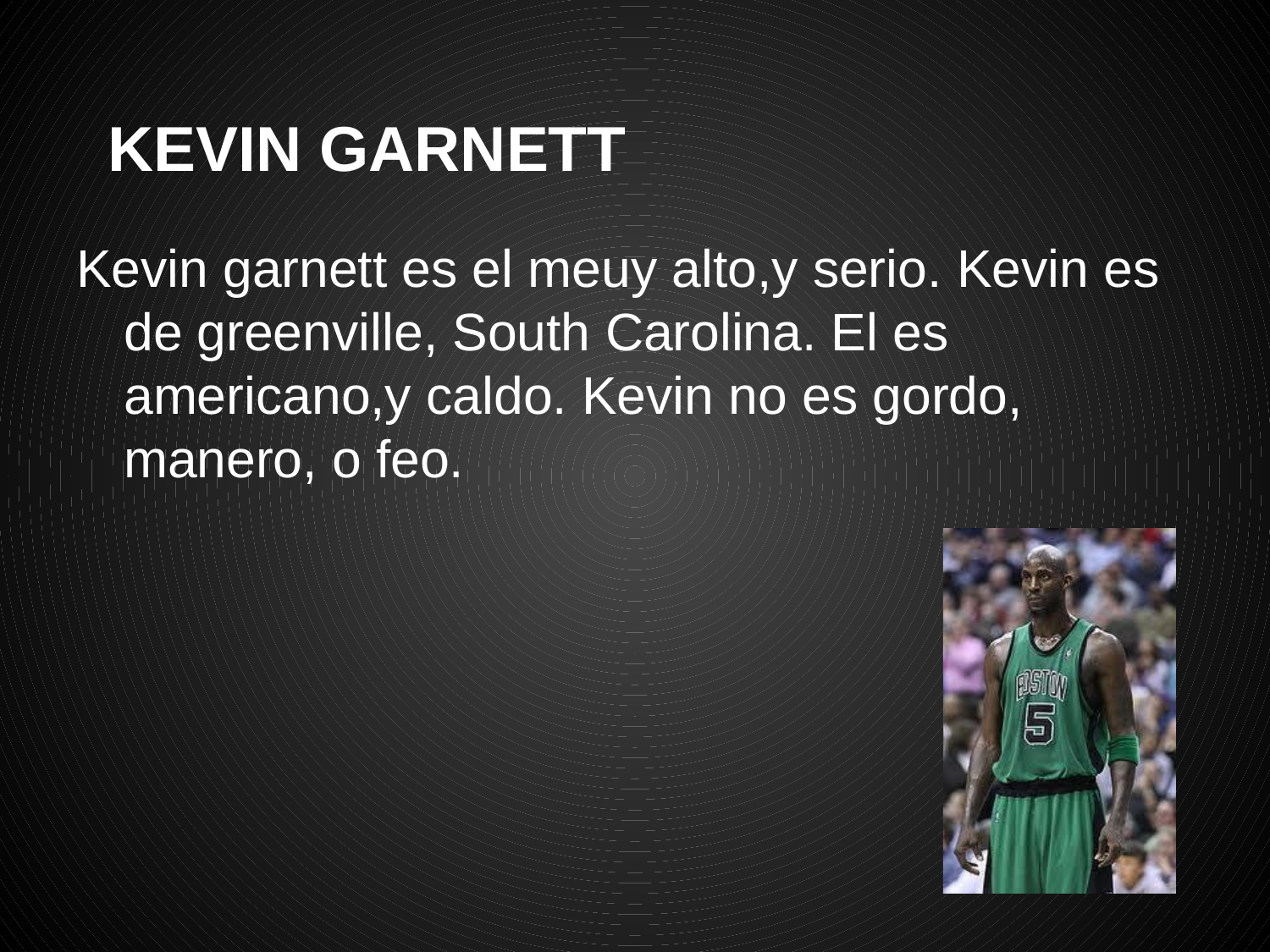

# KEVIN GARNETT
Kevin garnett es el meuy alto,y serio. Kevin es de greenville, South Carolina. El es americano,y caldo. Kevin no es gordo, manero, o feo.